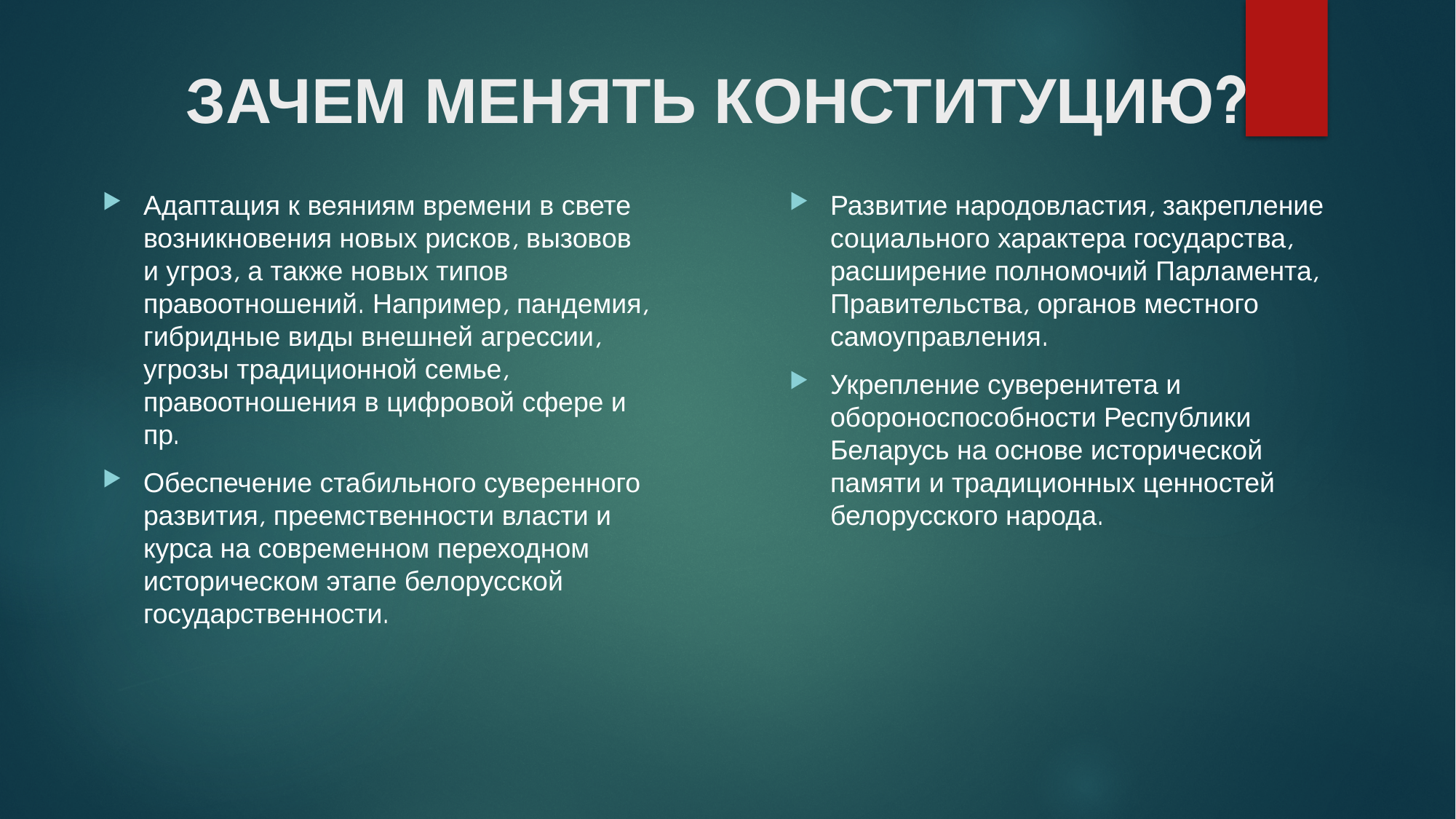

# ЗАЧЕМ МЕНЯТЬ КОНСТИТУЦИЮ?
Адаптация к веяниям времени в свете возникновения новых рисков, вызовов и угроз, а также новых типов правоотношений. Например, пандемия, гибридные виды внешней агрессии, угрозы традиционной семье, правоотношения в цифровой сфере и пр.
Обеспечение стабильного суверенного развития, преемственности власти и курса на современном переходном историческом этапе белорусской государственности.

Развитие народовластия, закрепление социального характера государства, расширение полномочий Парламента, Правительства, органов местного самоуправления.
Укрепление суверенитета и обороноспособности Республики Беларусь на основе исторической памяти и традиционных ценностей белорусского народа.